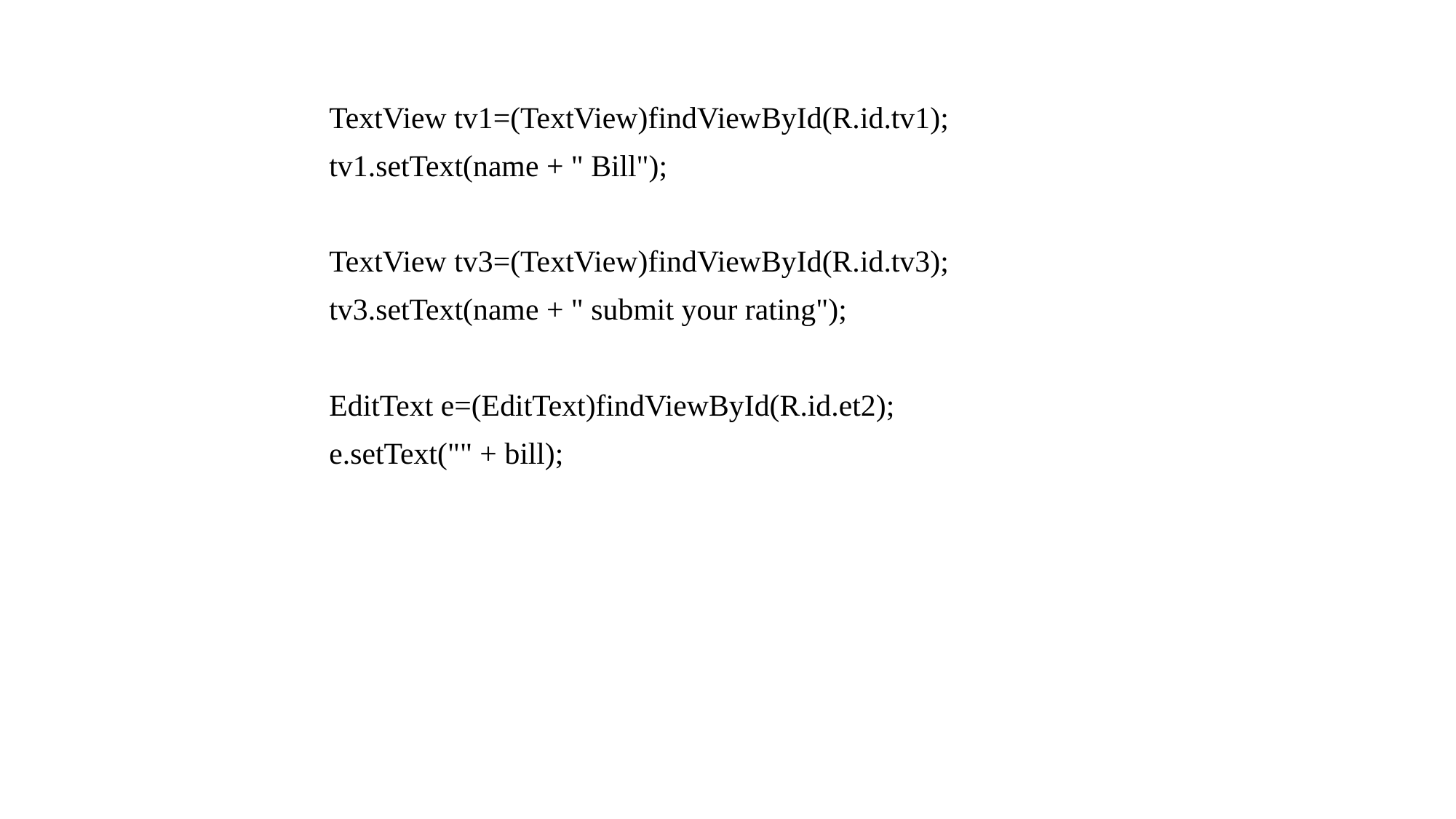

TextView tv1=(TextView)findViewById(R.id.tv1);
		tv1.setText(name + " Bill");

		TextView tv3=(TextView)findViewById(R.id.tv3);
		tv3.setText(name + " submit your rating");

		EditText e=(EditText)findViewById(R.id.et2);
		e.setText("" + bill);